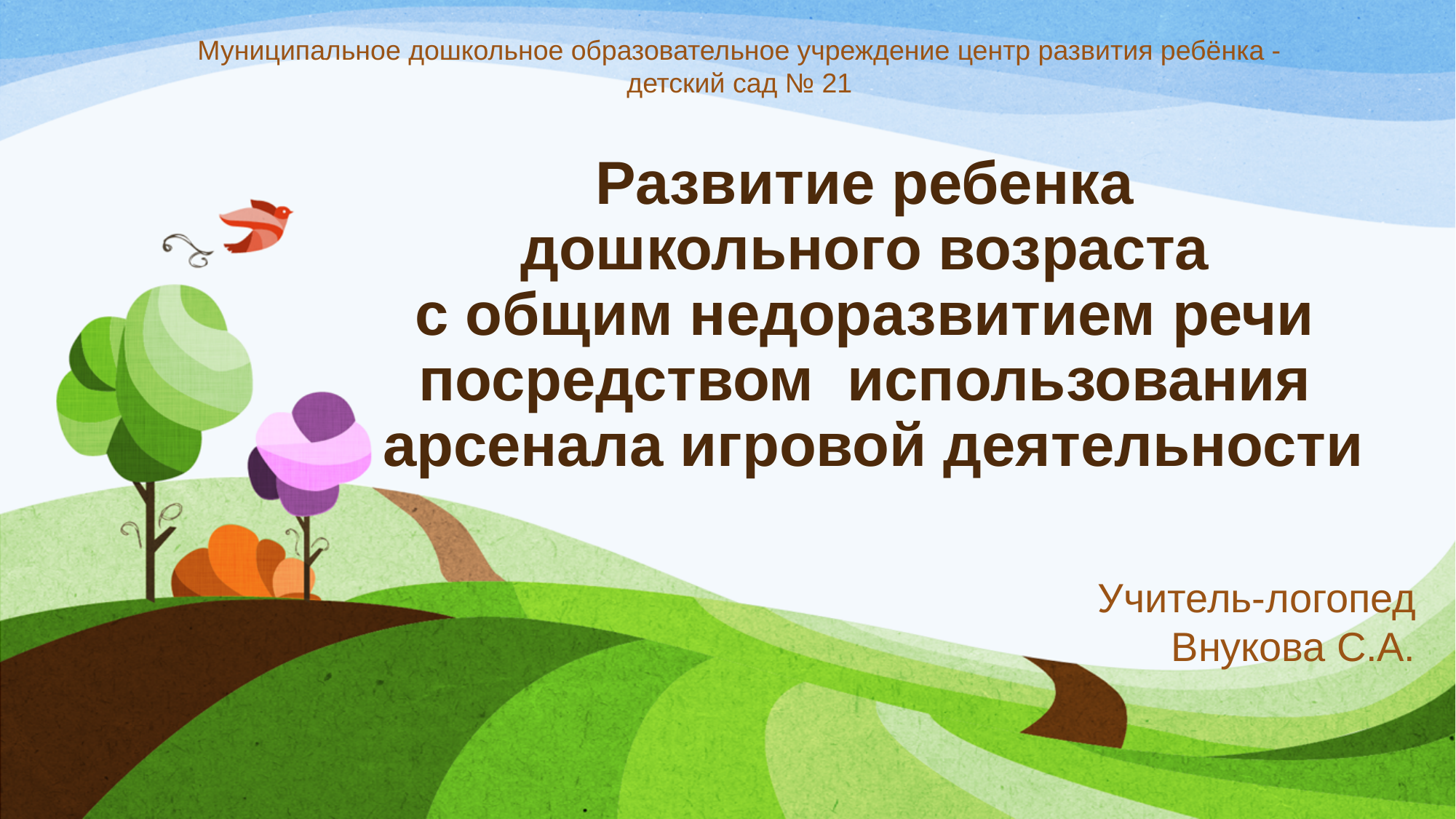

Муниципальное дошкольное образовательное учреждение центр развития ребёнка - детский сад № 21
# Развитие ребенка дошкольного возраста с общим недоразвитием речи посредством  использования арсенала игровой деятельности
Учитель-логопед
 Внукова С.А.